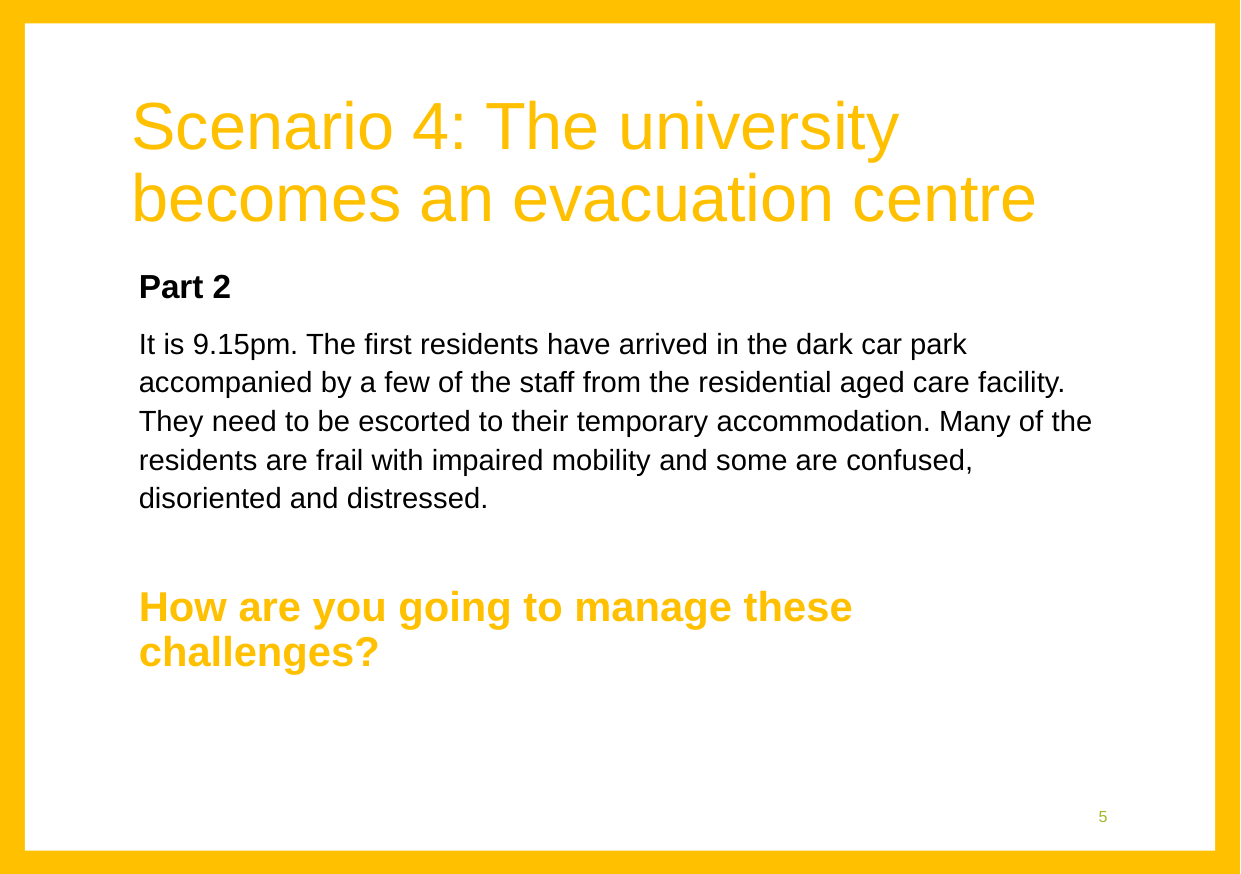

# Scenario 4: The university becomes an evacuation centre
Part 2
It is 9.15pm. The first residents have arrived in the dark car park accompanied by a few of the staff from the residential aged care facility. They need to be escorted to their temporary accommodation. Many of the residents are frail with impaired mobility and some are confused, disoriented and distressed.

How are you going to manage these challenges?

5